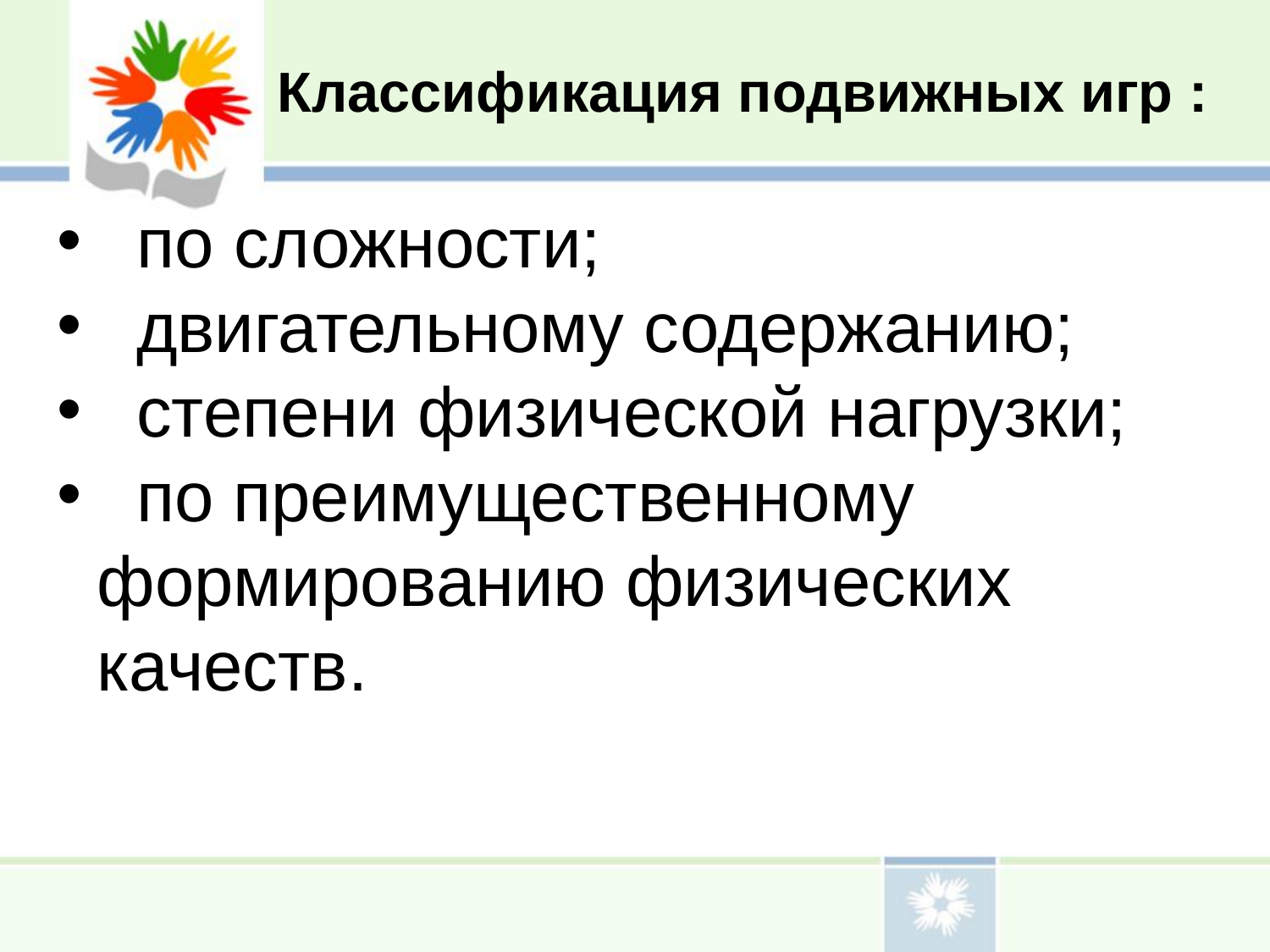

Классификация подвижных игр :

по сложности;
  двигательному содержанию;
  степени физической нагрузки;
  по преимущественному формированию физических качеств.